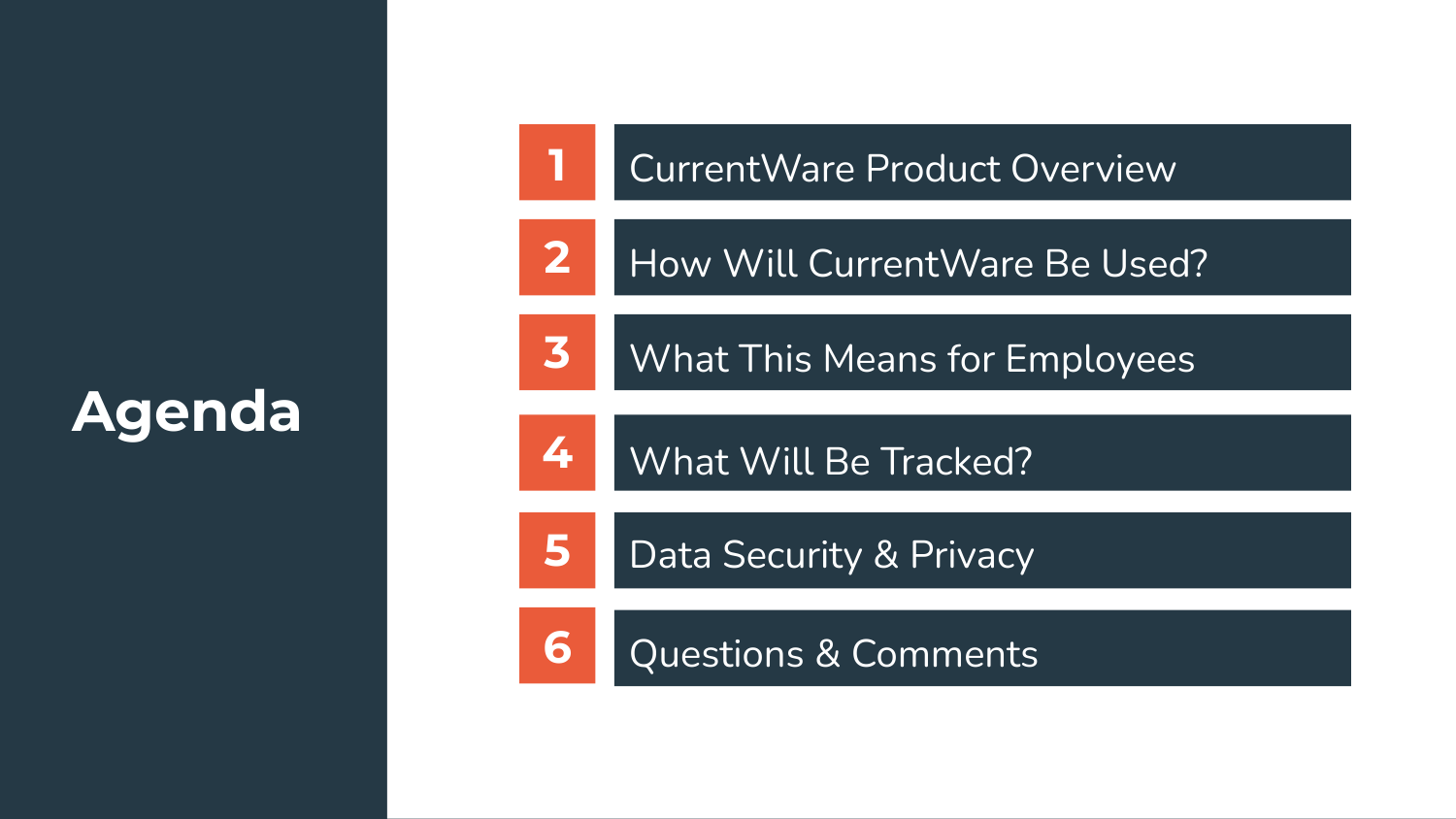

1

CurrentWare Product Overview
2

How Will CurrentWare Be Used?
3

What This Means for Employees

Agenda
4

What Will Be Tracked?

5

Data Security & Privacy

6

Questions & Comments